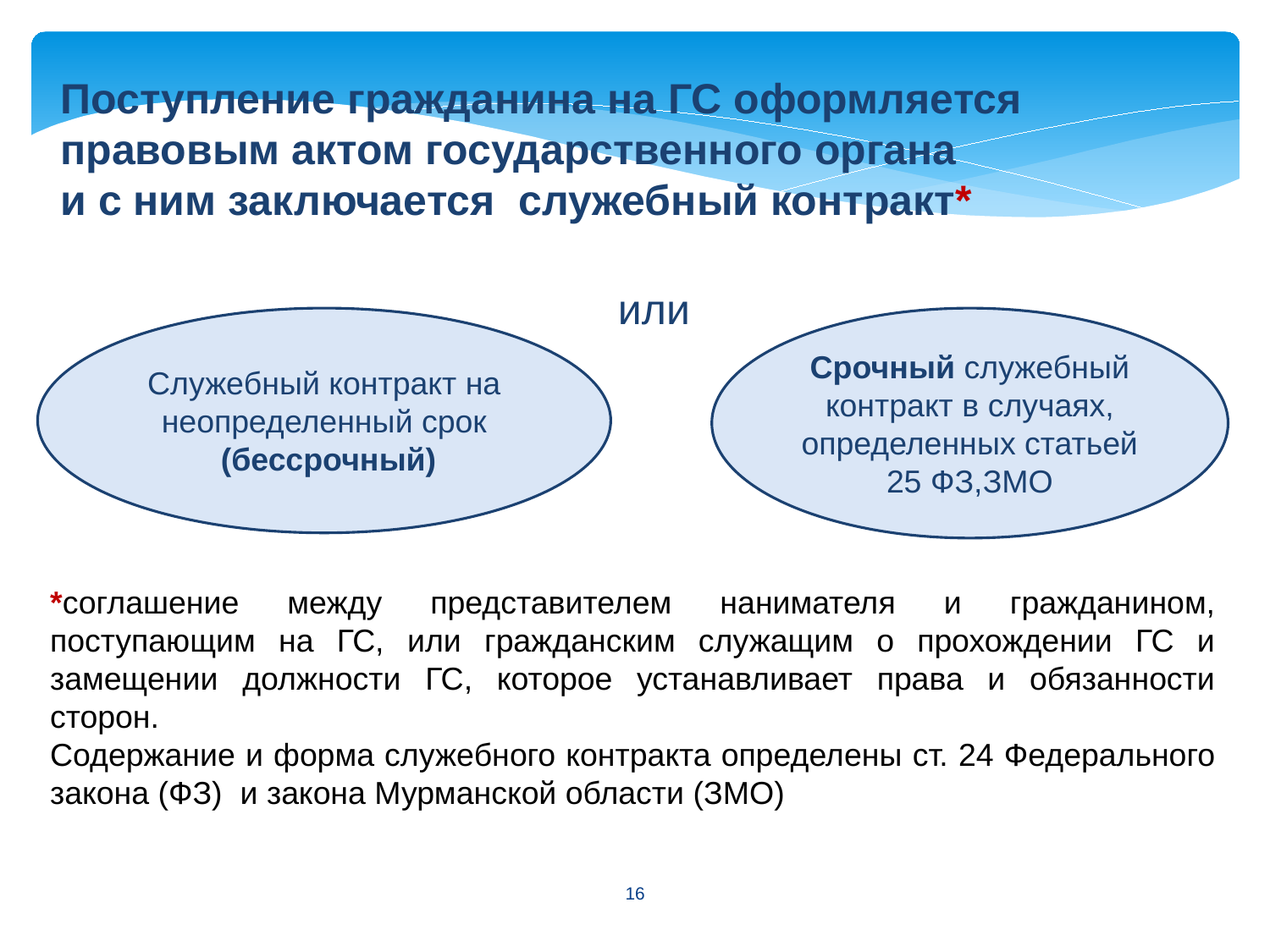

Поступление гражданина на ГС оформляется  правовым актом государственного органа
и с ним заключается  служебный контракт*

или
Служебный контракт на неопределенный срок
 (бессрочный)
Срочный служебный контракт в случаях, определенных статьей 25 ФЗ,ЗМО
*соглашение между представителем нанимателя и гражданином, поступающим на ГС, или гражданским служащим о прохождении ГС и замещении должности ГС, которое устанавливает права и обязанности сторон.
Содержание и форма служебного контракта определены ст. 24 Федерального закона (ФЗ)  и закона Мурманской области (ЗМО)

16